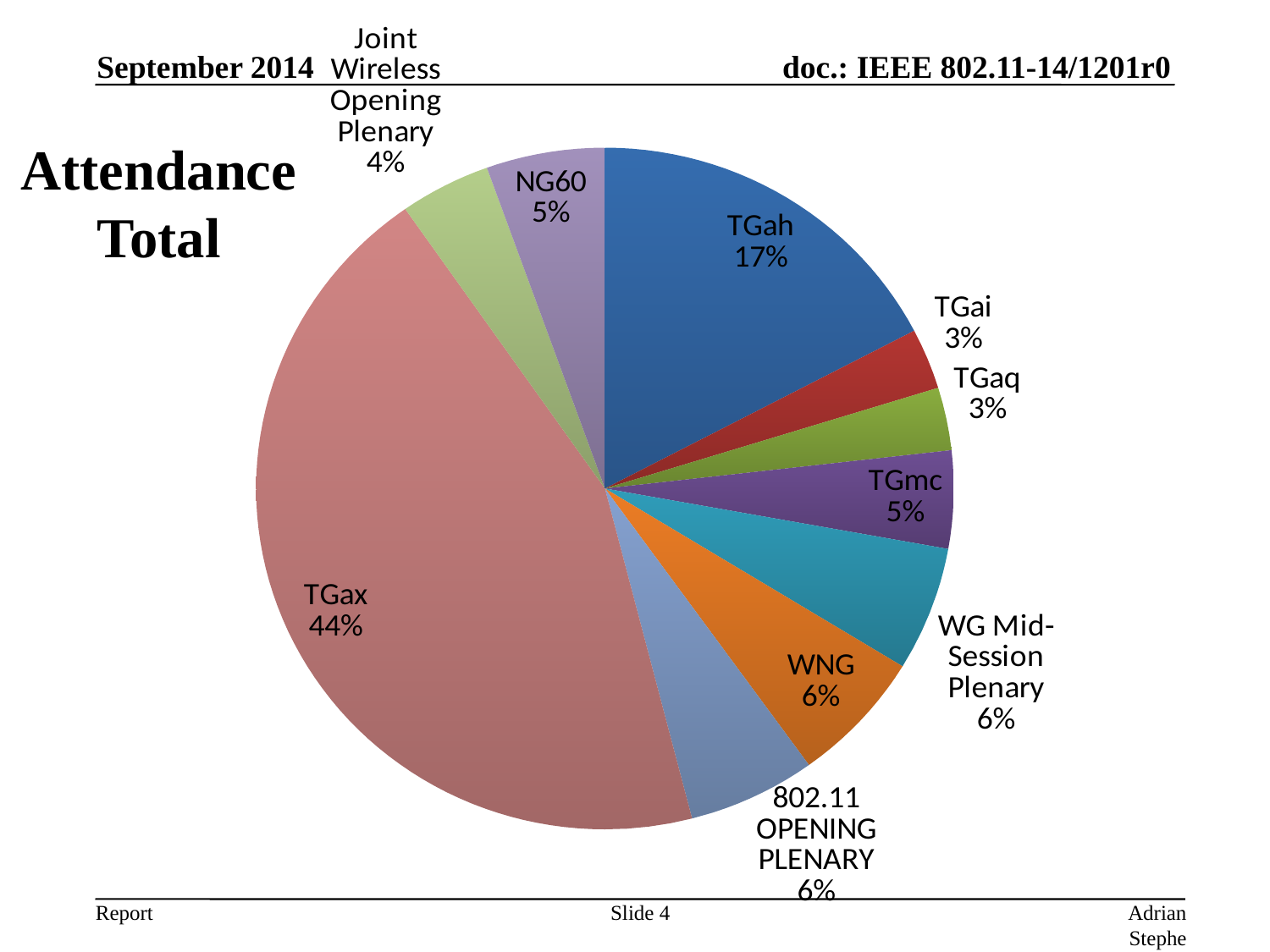

### Chart

| Category | Total |
|---|---|
| TGah | 606.0 |
| TGai | 101.0 |
| TGaq | 104.0 |
| TGmc | 162.0 |
| WG Mid-Session Plenary | 206.0 |
| WNG | 221.0 |
| 802.11 OPENING PLENARY | 207.0 |
| TGax | 1549.0 |
| Joint Wireless Opening Plenary | 147.0 |
| NG60 | 192.0 |
September 2014
# Attendance Total
Slide 4
Adrian Stephens, Intel Corporation